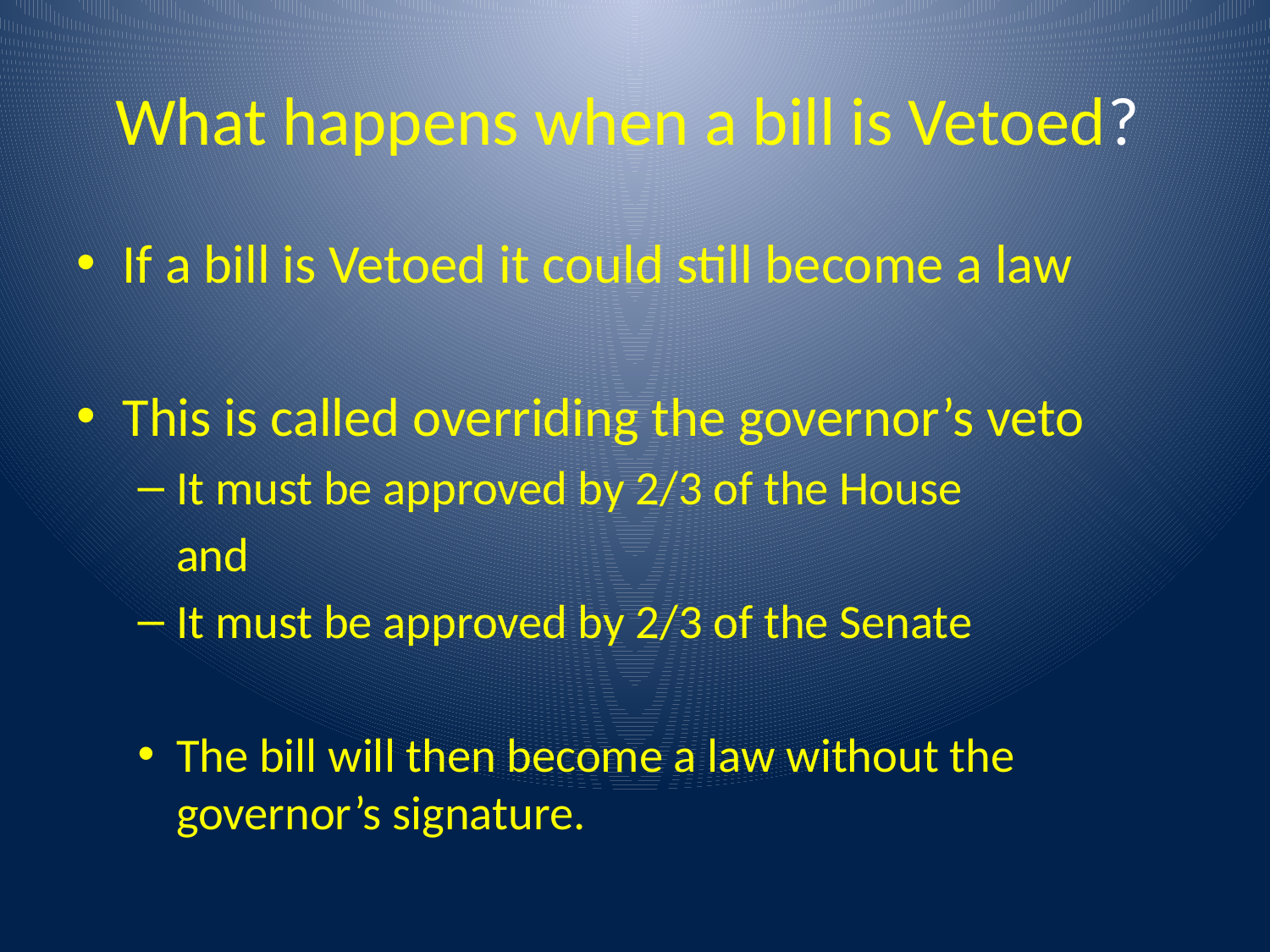

# What happens when a bill is Vetoed?
If a bill is Vetoed it could still become a law

This is called overriding the governor’s veto
It must be approved by 2/3 of the House
	and
It must be approved by 2/3 of the Senate

The bill will then become a law without the governor’s signature.